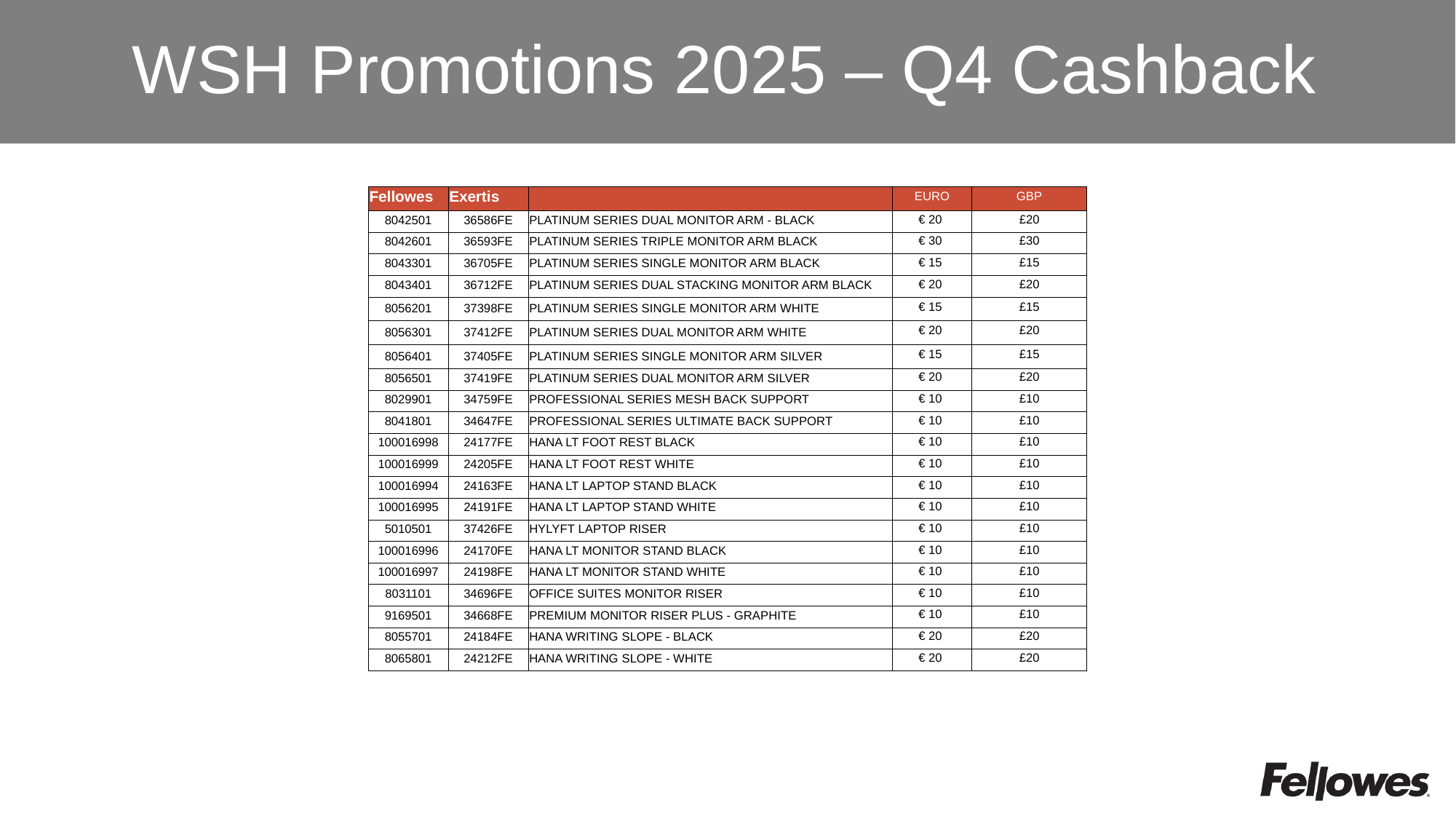

WSH Promotions 2025 – Q4 Cashback
| Fellowes | Exertis |  | EURO | GBP |
| --- | --- | --- | --- | --- |
| 8042501 | 36586FE | PLATINUM SERIES DUAL MONITOR ARM - BLACK | € 20 | £20 |
| 8042601 | 36593FE | PLATINUM SERIES TRIPLE MONITOR ARM BLACK | € 30 | £30 |
| 8043301 | 36705FE | PLATINUM SERIES SINGLE MONITOR ARM BLACK | € 15 | £15 |
| 8043401 | 36712FE | PLATINUM SERIES DUAL STACKING MONITOR ARM BLACK | € 20 | £20 |
| 8056201 | 37398FE | PLATINUM SERIES SINGLE MONITOR ARM WHITE | € 15 | £15 |
| 8056301 | 37412FE | PLATINUM SERIES DUAL MONITOR ARM WHITE | € 20 | £20 |
| 8056401 | 37405FE | PLATINUM SERIES SINGLE MONITOR ARM SILVER | € 15 | £15 |
| 8056501 | 37419FE | PLATINUM SERIES DUAL MONITOR ARM SILVER | € 20 | £20 |
| 8029901 | 34759FE | PROFESSIONAL SERIES MESH BACK SUPPORT | € 10 | £10 |
| 8041801 | 34647FE | PROFESSIONAL SERIES ULTIMATE BACK SUPPORT | € 10 | £10 |
| 100016998 | 24177FE | HANA LT FOOT REST BLACK | € 10 | £10 |
| 100016999 | 24205FE | HANA LT FOOT REST WHITE | € 10 | £10 |
| 100016994 | 24163FE | HANA LT LAPTOP STAND BLACK | € 10 | £10 |
| 100016995 | 24191FE | HANA LT LAPTOP STAND WHITE | € 10 | £10 |
| 5010501 | 37426FE | HYLYFT LAPTOP RISER | € 10 | £10 |
| 100016996 | 24170FE | HANA LT MONITOR STAND BLACK | € 10 | £10 |
| 100016997 | 24198FE | HANA LT MONITOR STAND WHITE | € 10 | £10 |
| 8031101 | 34696FE | OFFICE SUITES MONITOR RISER | € 10 | £10 |
| 9169501 | 34668FE | PREMIUM MONITOR RISER PLUS - GRAPHITE | € 10 | £10 |
| 8055701 | 24184FE | HANA WRITING SLOPE - BLACK | € 20 | £20 |
| 8065801 | 24212FE | HANA WRITING SLOPE - WHITE | € 20 | £20 |